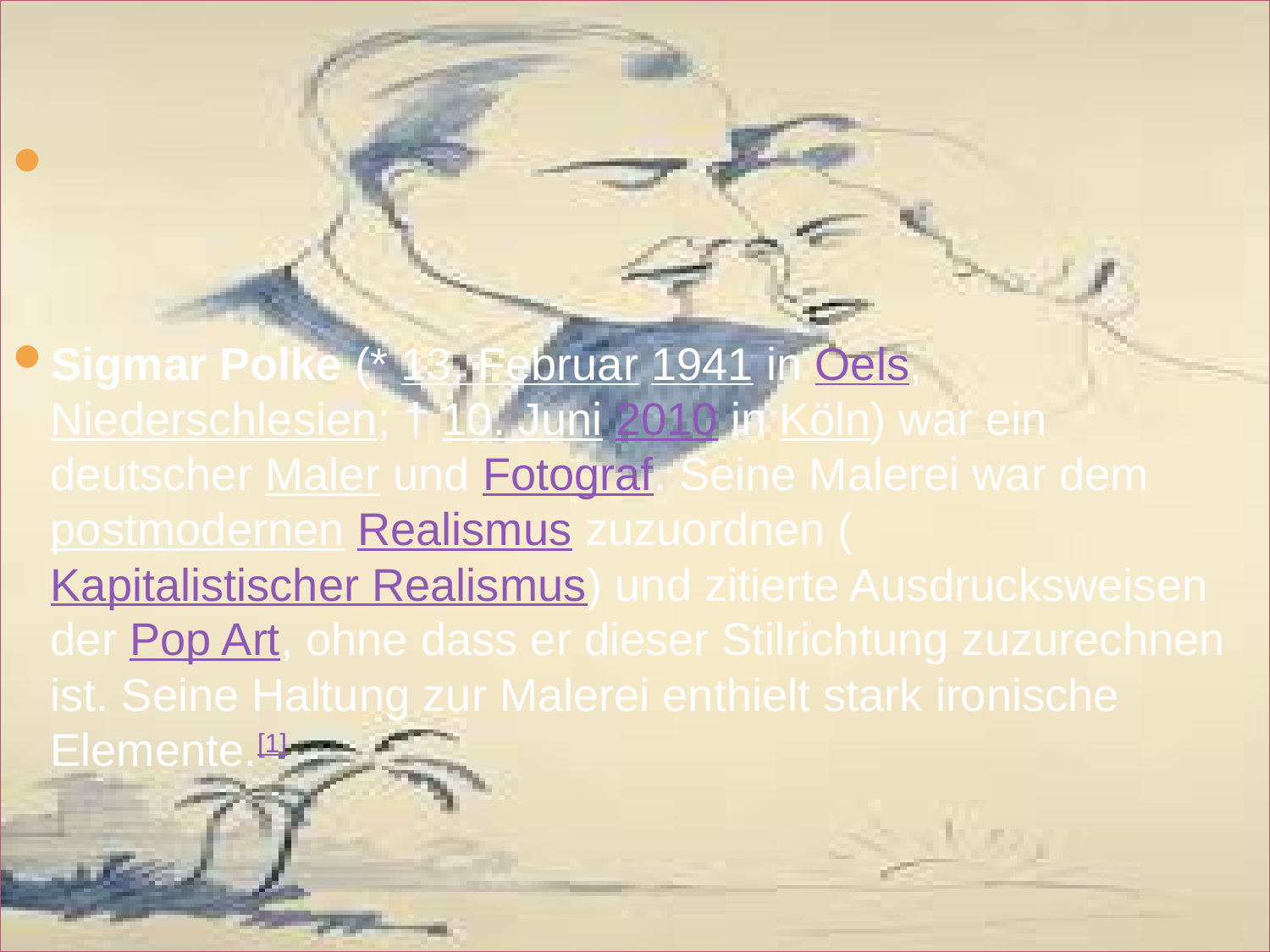

Sigmar Polke (* 13. Februar 1941 in Oels, Niederschlesien; † 10. Juni 2010 in Köln) war ein deutscher Maler und Fotograf. Seine Malerei war dem postmodernen Realismus zuzuordnen (Kapitalistischer Realismus) und zitierte Ausdrucksweisen der Pop Art, ohne dass er dieser Stilrichtung zuzurechnen ist. Seine Haltung zur Malerei enthielt stark ironische Elemente.[1]
#